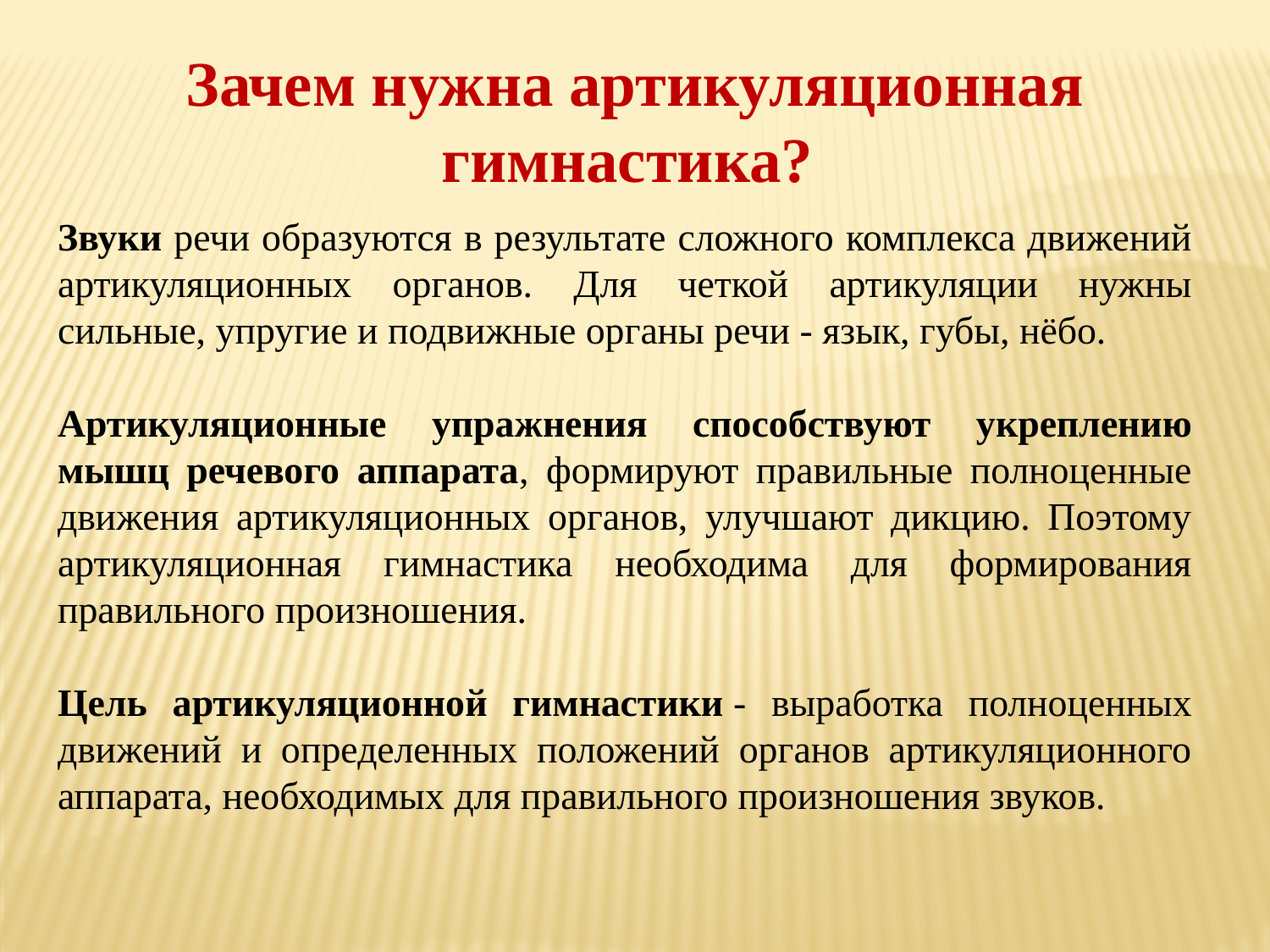

Зачем нужна артикуляционная гимнастика?

Звуки речи образуются в результате сложного комплекса движений артикуляционных органов. Для четкой артикуляции нужны сильные, упругие и подвижные органы речи - язык, губы, нёбо.

Артикуляционные упражнения способствуют укреплению мышц речевого аппарата, формируют правильные полноценные движения артикуляционных органов, улучшают дикцию. Поэтому артикуляционная гимнастика необходима для формирования правильного произношения.

Цель артикуляционной гимнастики - выработка полноценных движений и определенных положений органов артикуляционного аппарата, необходимых для правильного произношения звуков.